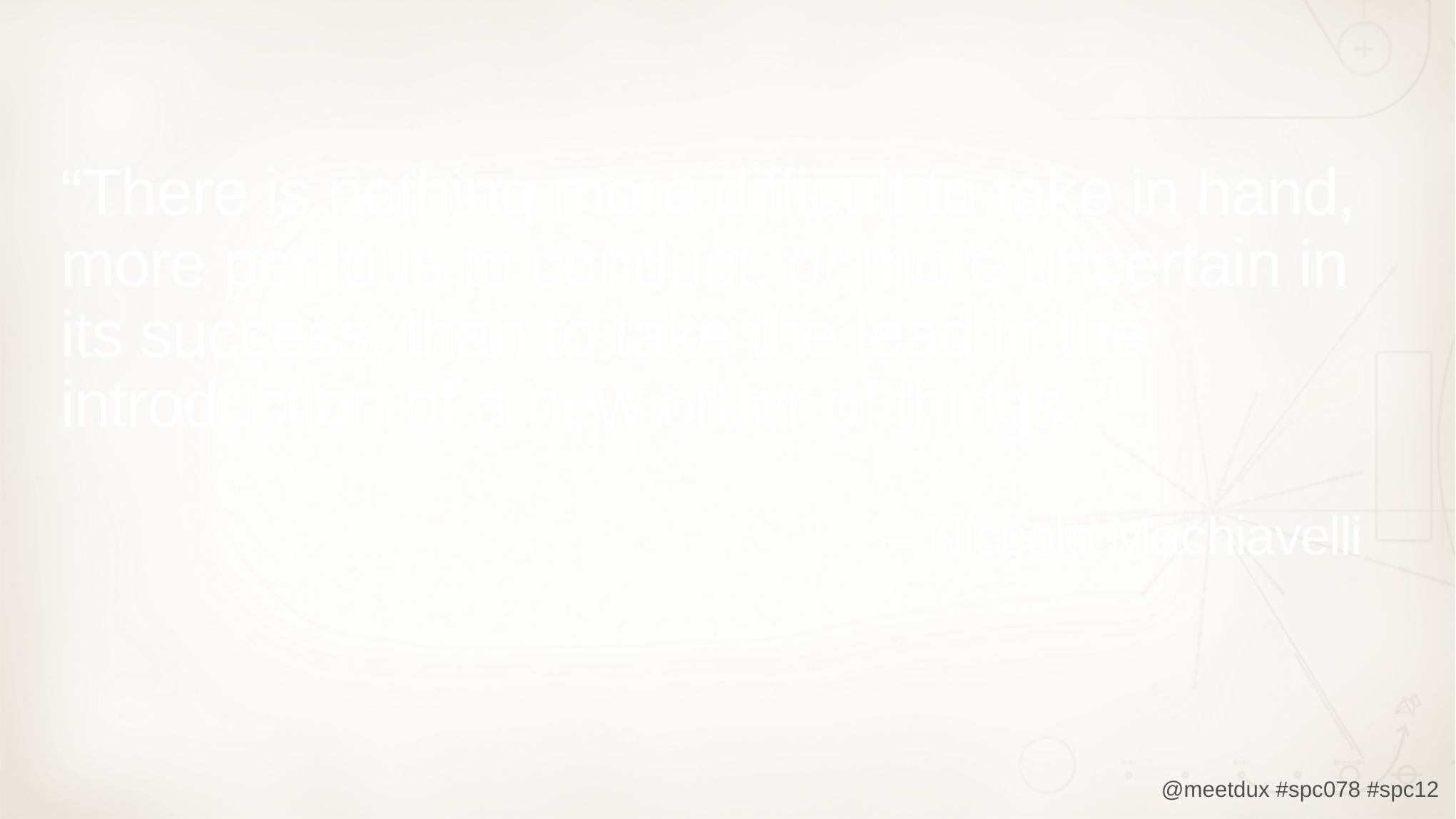

“There is nothing more difficult to take in hand, more perilous to conduct, or more uncertain in its success, than to take the lead in the introduction of a new order of things. ”
– Niccolo Machiavelli